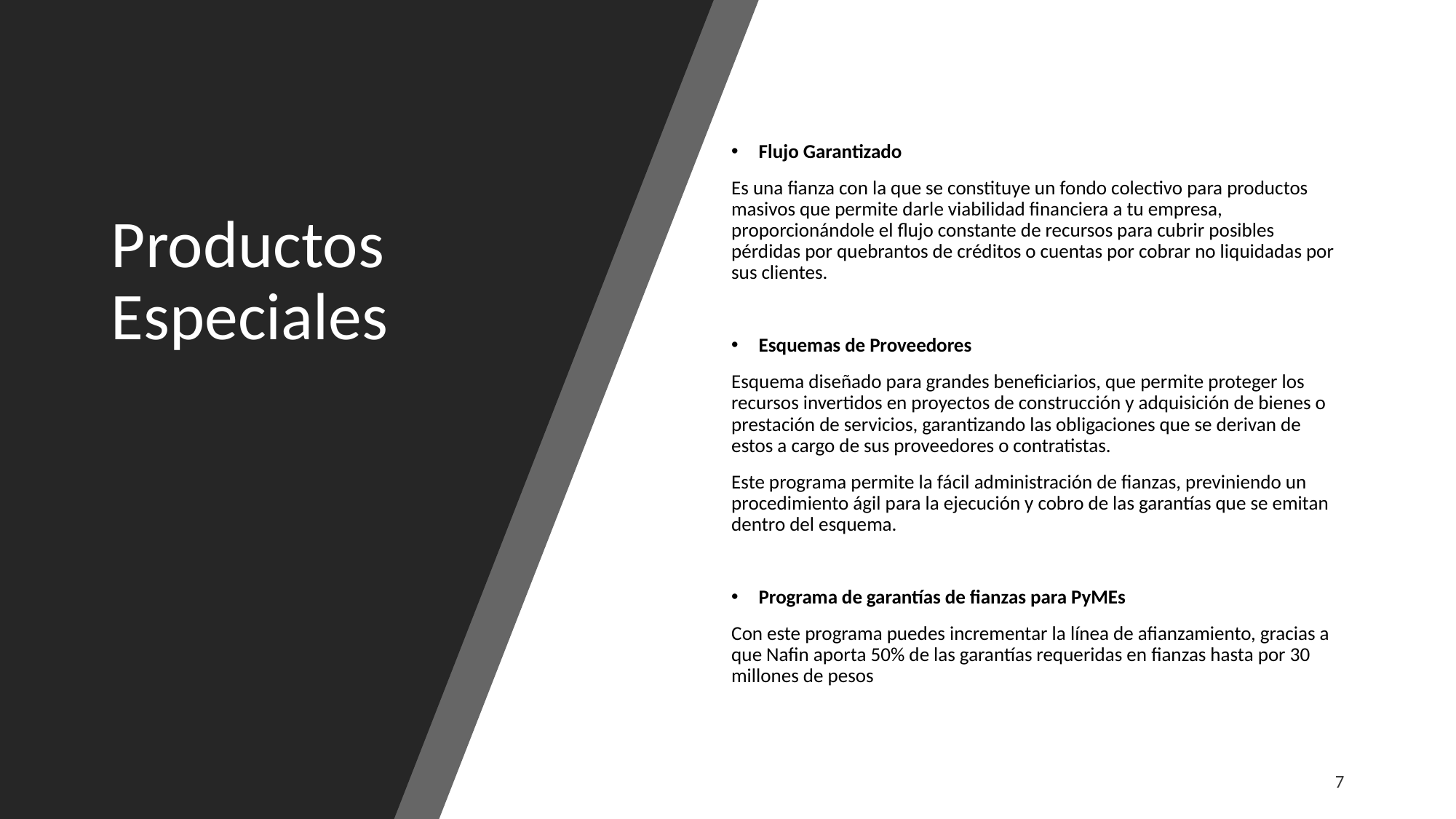

# Productos Especiales
Flujo Garantizado
Es una fianza con la que se constituye un fondo colectivo para productos masivos que permite darle viabilidad financiera a tu empresa, proporcionándole el flujo constante de recursos para cubrir posibles pérdidas por quebrantos de créditos o cuentas por cobrar no liquidadas por sus clientes.

Esquemas de Proveedores
Esquema diseñado para grandes beneficiarios, que permite proteger los recursos invertidos en proyectos de construcción y adquisición de bienes o prestación de servicios, garantizando las obligaciones que se derivan de estos a cargo de sus proveedores o contratistas.
Este programa permite la fácil administración de fianzas, previniendo un procedimiento ágil para la ejecución y cobro de las garantías que se emitan dentro del esquema.

Programa de garantías de fianzas para PyMEs
Con este programa puedes incrementar la línea de afianzamiento, gracias a que Nafin aporta 50% de las garantías requeridas en fianzas hasta por 30 millones de pesos

7